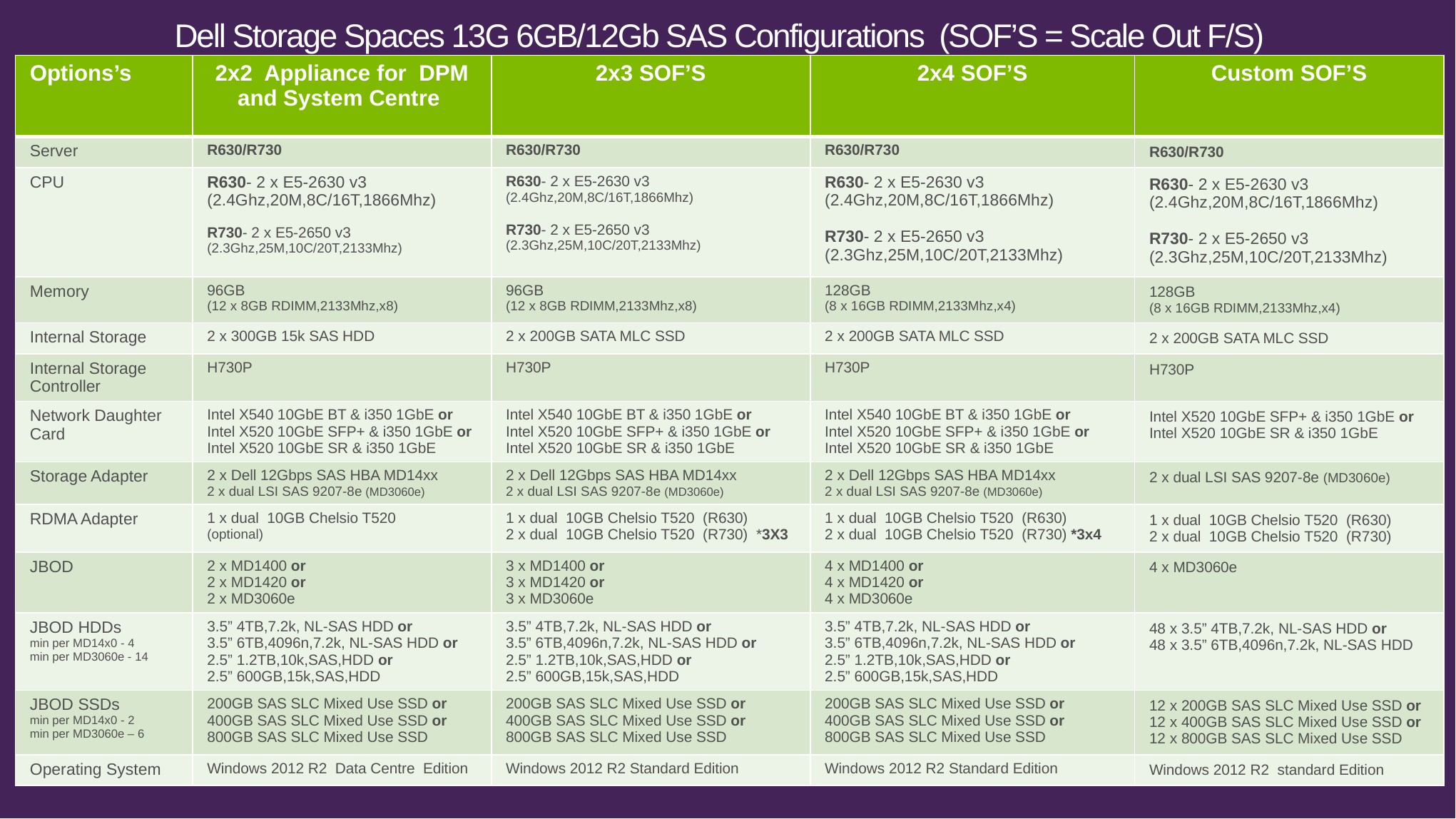

# Dell Storage Spaces 13G 6GB/12Gb SAS Configurations  (SOF’S = Scale Out F/S)
| Options’s | 2x2 Appliance for DPM and System Centre | 2x3 SOF’S | 2x4 SOF’S | Custom SOF’S |
| --- | --- | --- | --- | --- |
| Server | R630/R730 | R630/R730 | R630/R730 | R630/R730 |
| CPU | R630- 2 x E5-2630 v3 (2.4Ghz,20M,8C/16T,1866Mhz) R730- 2 x E5-2650 v3 (2.3Ghz,25M,10C/20T,2133Mhz) | R630- 2 x E5-2630 v3 (2.4Ghz,20M,8C/16T,1866Mhz) R730- 2 x E5-2650 v3 (2.3Ghz,25M,10C/20T,2133Mhz) | R630- 2 x E5-2630 v3 (2.4Ghz,20M,8C/16T,1866Mhz) R730- 2 x E5-2650 v3 (2.3Ghz,25M,10C/20T,2133Mhz) | R630- 2 x E5-2630 v3 (2.4Ghz,20M,8C/16T,1866Mhz) R730- 2 x E5-2650 v3 (2.3Ghz,25M,10C/20T,2133Mhz) |
| Memory | 96GB (12 x 8GB RDIMM,2133Mhz,x8) | 96GB (12 x 8GB RDIMM,2133Mhz,x8) | 128GB (8 x 16GB RDIMM,2133Mhz,x4) | 128GB (8 x 16GB RDIMM,2133Mhz,x4) |
| Internal Storage | 2 x 300GB 15k SAS HDD | 2 x 200GB SATA MLC SSD | 2 x 200GB SATA MLC SSD | 2 x 200GB SATA MLC SSD |
| Internal Storage Controller | H730P | H730P | H730P | H730P |
| Network Daughter Card | Intel X540 10GbE BT & i350 1GbE or Intel X520 10GbE SFP+ & i350 1GbE or Intel X520 10GbE SR & i350 1GbE | Intel X540 10GbE BT & i350 1GbE or Intel X520 10GbE SFP+ & i350 1GbE or Intel X520 10GbE SR & i350 1GbE | Intel X540 10GbE BT & i350 1GbE or Intel X520 10GbE SFP+ & i350 1GbE or Intel X520 10GbE SR & i350 1GbE | Intel X520 10GbE SFP+ & i350 1GbE or Intel X520 10GbE SR & i350 1GbE |
| Storage Adapter | 2 x Dell 12Gbps SAS HBA MD14xx 2 x dual LSI SAS 9207-8e (MD3060e) | 2 x Dell 12Gbps SAS HBA MD14xx 2 x dual LSI SAS 9207-8e (MD3060e) | 2 x Dell 12Gbps SAS HBA MD14xx 2 x dual LSI SAS 9207-8e (MD3060e) | 2 x dual LSI SAS 9207-8e (MD3060e) |
| RDMA Adapter | 1 x dual 10GB Chelsio T520 (optional) | 1 x dual 10GB Chelsio T520 (R630) 2 x dual 10GB Chelsio T520 (R730) \*3X3 | 1 x dual 10GB Chelsio T520 (R630) 2 x dual 10GB Chelsio T520 (R730) \*3x4 | 1 x dual 10GB Chelsio T520 (R630) 2 x dual 10GB Chelsio T520 (R730) |
| JBOD | 2 x MD1400 or 2 x MD1420 or 2 x MD3060e | 3 x MD1400 or 3 x MD1420 or 3 x MD3060e | 4 x MD1400 or 4 x MD1420 or 4 x MD3060e | 4 x MD3060e |
| JBOD HDDs min per MD14x0 - 4 min per MD3060e - 14 | 3.5” 4TB,7.2k, NL-SAS HDD or 3.5” 6TB,4096n,7.2k, NL-SAS HDD or 2.5” 1.2TB,10k,SAS,HDD or 2.5” 600GB,15k,SAS,HDD | 3.5” 4TB,7.2k, NL-SAS HDD or 3.5” 6TB,4096n,7.2k, NL-SAS HDD or 2.5” 1.2TB,10k,SAS,HDD or 2.5” 600GB,15k,SAS,HDD | 3.5” 4TB,7.2k, NL-SAS HDD or 3.5” 6TB,4096n,7.2k, NL-SAS HDD or 2.5” 1.2TB,10k,SAS,HDD or 2.5” 600GB,15k,SAS,HDD | 48 x 3.5” 4TB,7.2k, NL-SAS HDD or 48 x 3.5” 6TB,4096n,7.2k, NL-SAS HDD |
| JBOD SSDs min per MD14x0 - 2 min per MD3060e – 6 | 200GB SAS SLC Mixed Use SSD or 400GB SAS SLC Mixed Use SSD or 800GB SAS SLC Mixed Use SSD | 200GB SAS SLC Mixed Use SSD or 400GB SAS SLC Mixed Use SSD or 800GB SAS SLC Mixed Use SSD | 200GB SAS SLC Mixed Use SSD or 400GB SAS SLC Mixed Use SSD or 800GB SAS SLC Mixed Use SSD | 12 x 200GB SAS SLC Mixed Use SSD or 12 x 400GB SAS SLC Mixed Use SSD or 12 x 800GB SAS SLC Mixed Use SSD |
| Operating System | Windows 2012 R2 Data Centre Edition | Windows 2012 R2 Standard Edition | Windows 2012 R2 Standard Edition | Windows 2012 R2 standard Edition |